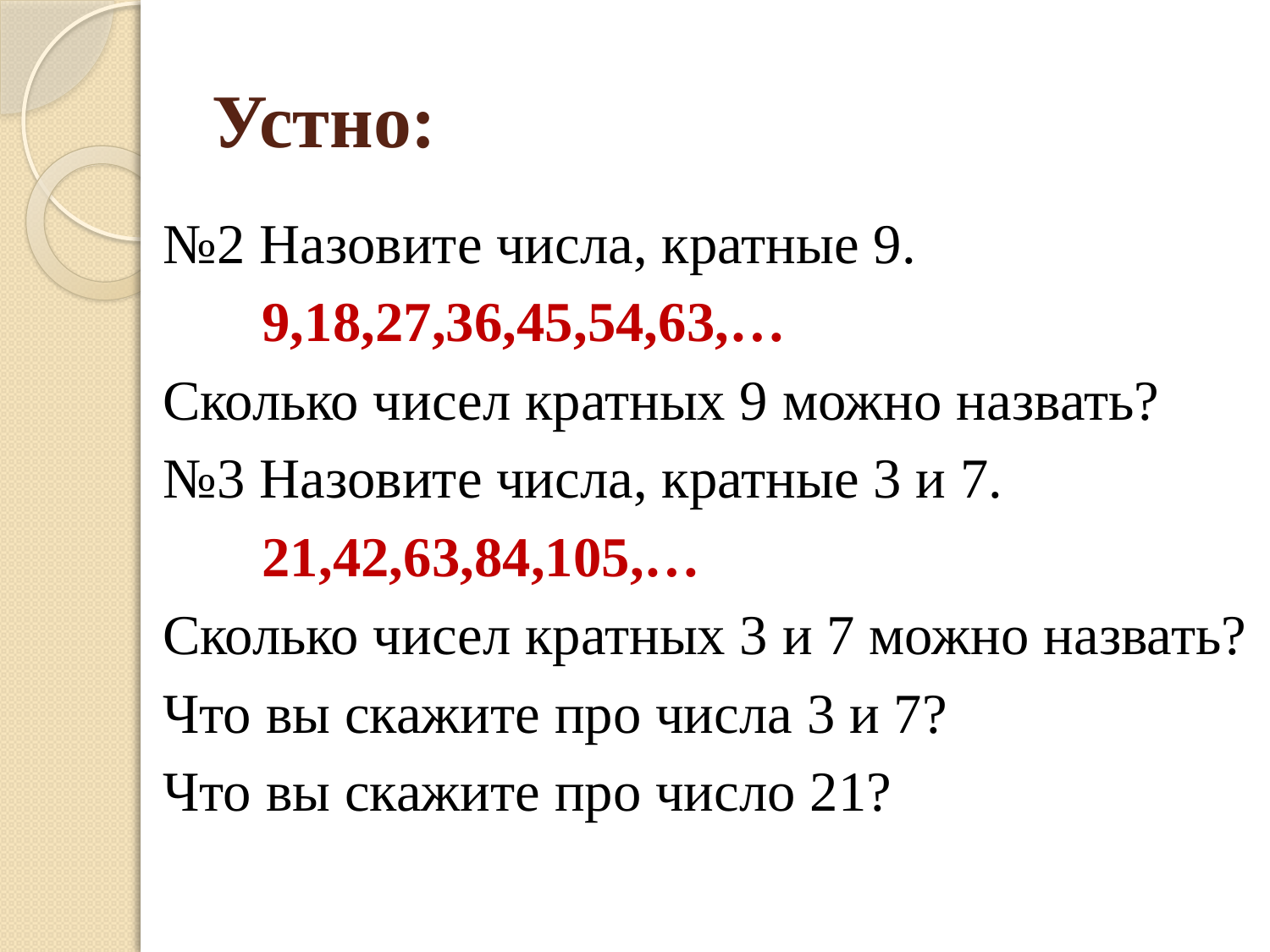

# Устно:
№2 Назовите числа, кратные 9.
       9,18,27,36,45,54,63,…
Сколько чисел кратных 9 можно назвать?
№3 Назовите числа, кратные 3 и 7.
       21,42,63,84,105,…
Сколько чисел кратных 3 и 7 можно назвать?
Что вы скажите про числа 3 и 7?
Что вы скажите про число 21?